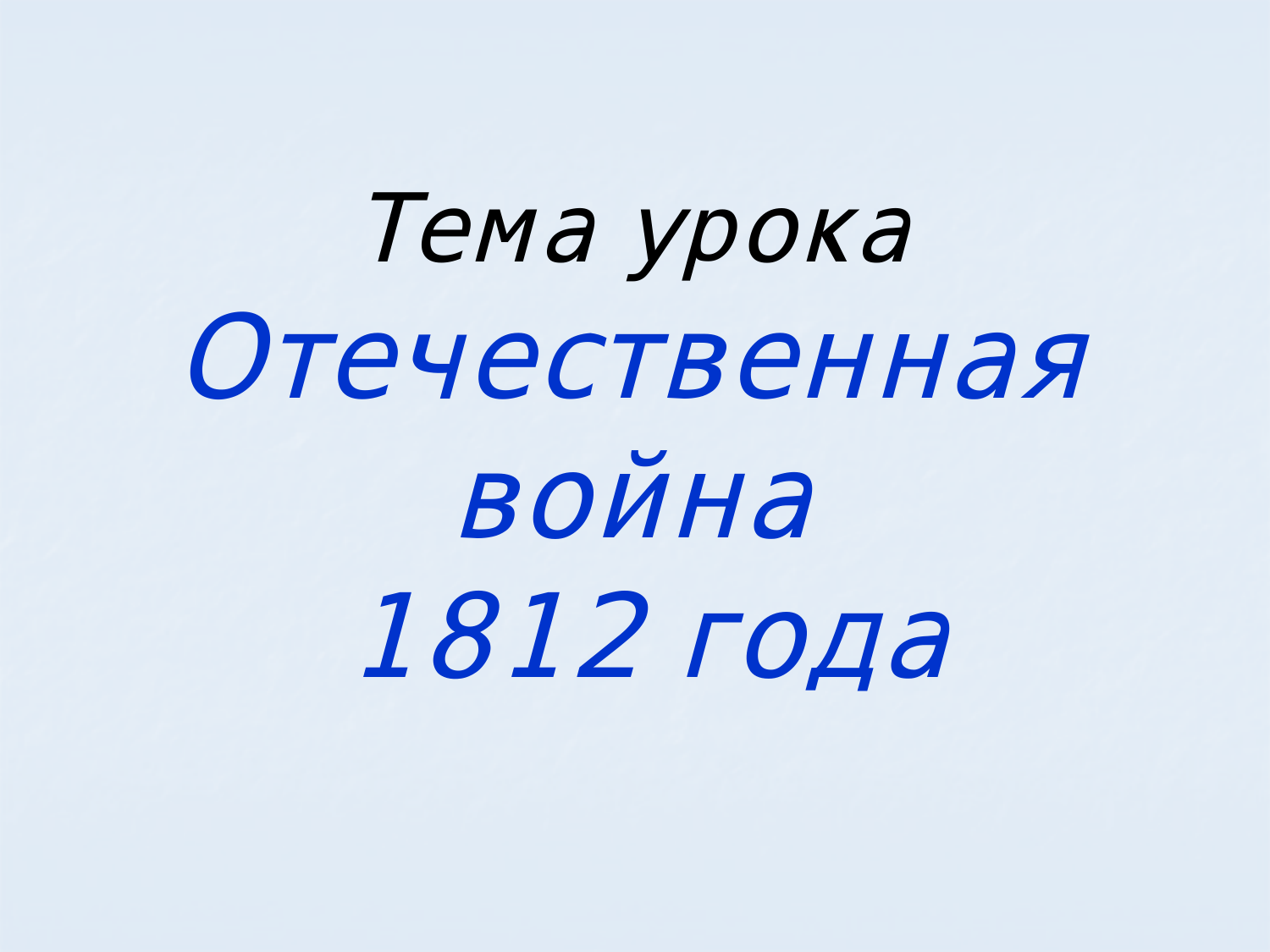

# Тема урока Отечественная война 1812 года